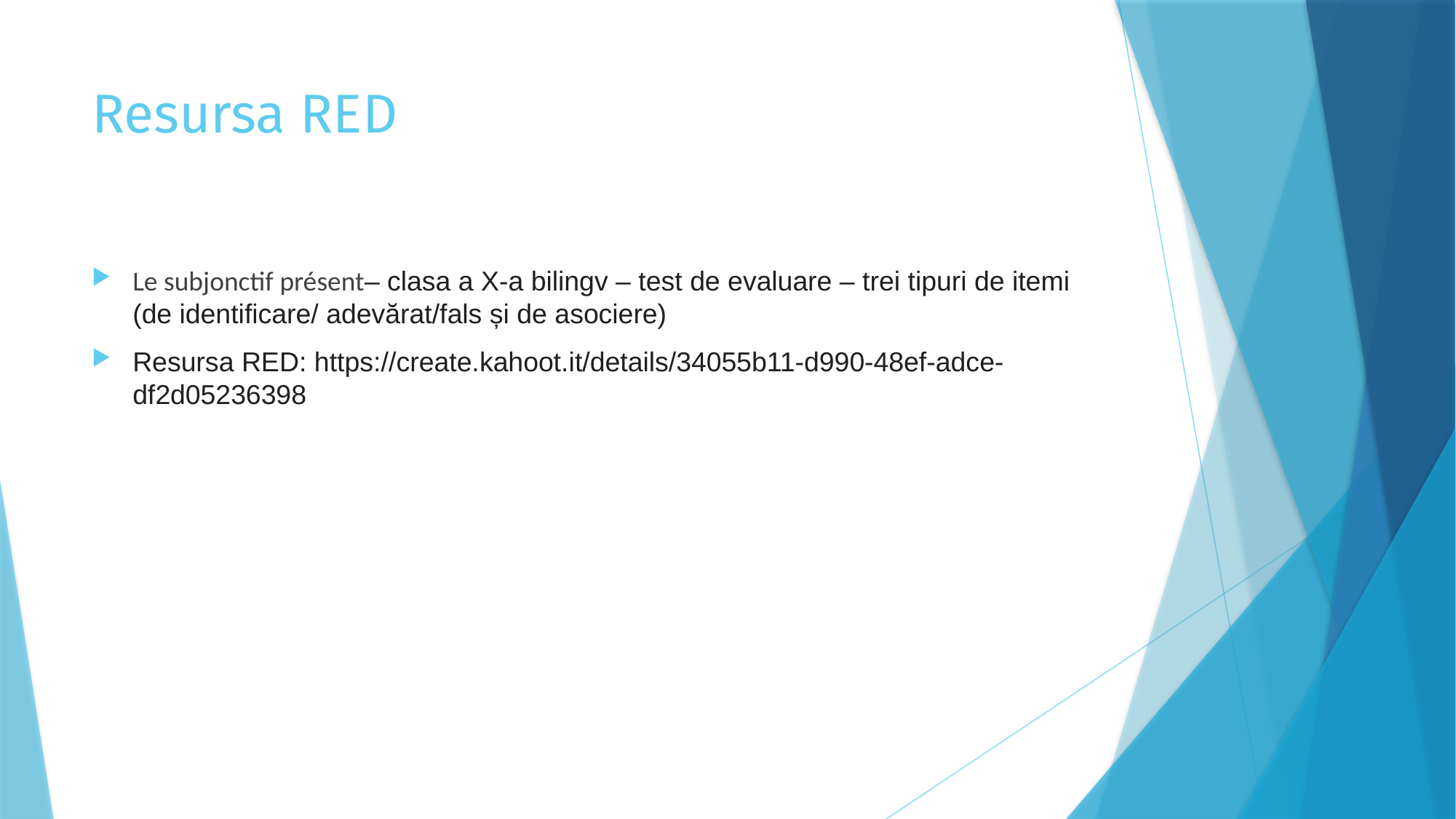

# Resursa RED
Le subjonctif présent– clasa a X-a bilingv – test de evaluare – trei tipuri de itemi (de identificare/ adevărat/fals și de asociere)
Resursa RED: https://create.kahoot.it/details/34055b11-d990-48ef-adce-df2d05236398